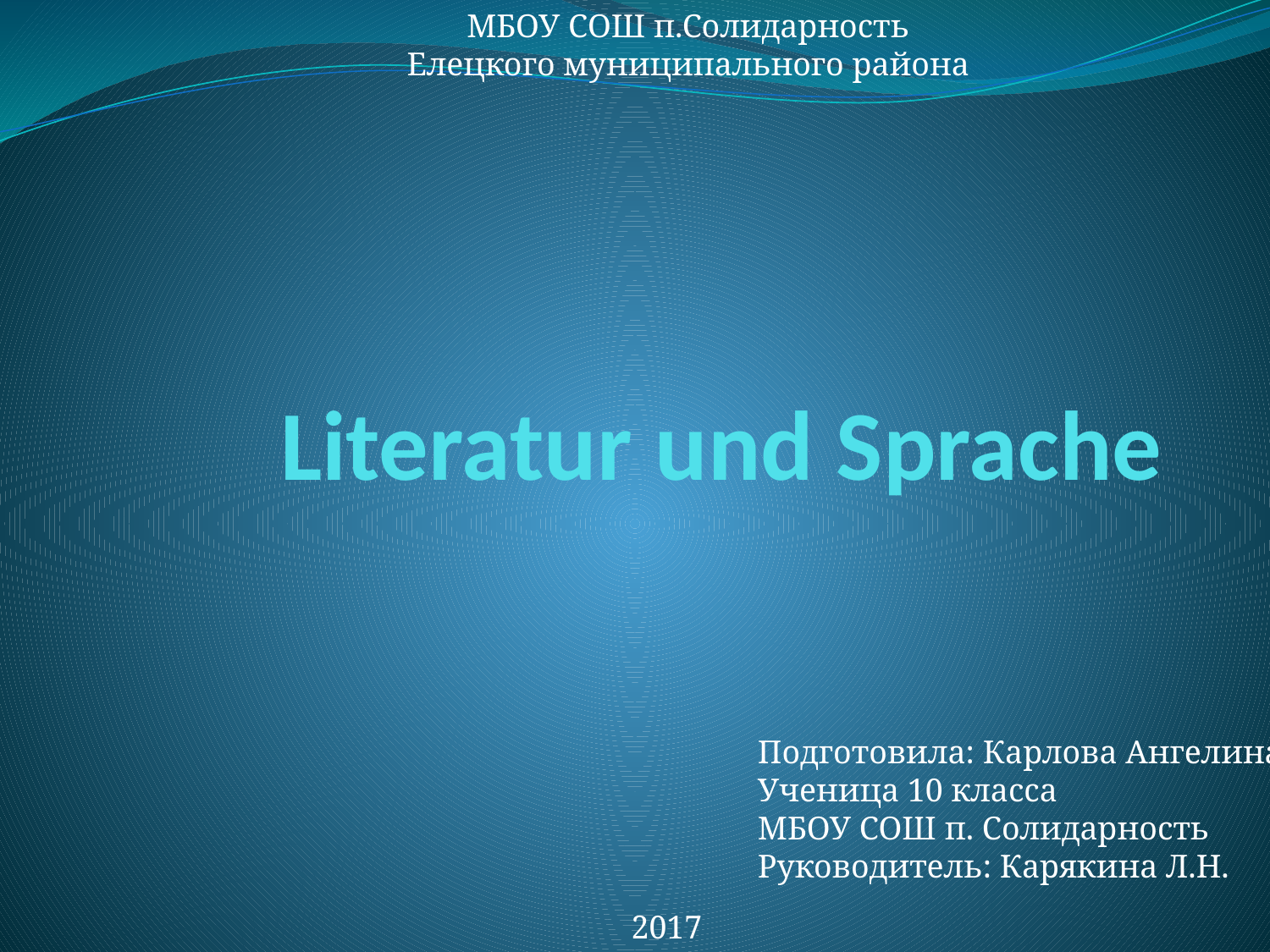

МБОУ СОШ п.Солидарность
Елецкого муниципального района
# Literatur und Sprache

Подготовила: Карлова Ангелина
Ученица 10 класса
МБОУ СОШ п. Солидарность
Руководитель: Карякина Л.Н.
2017